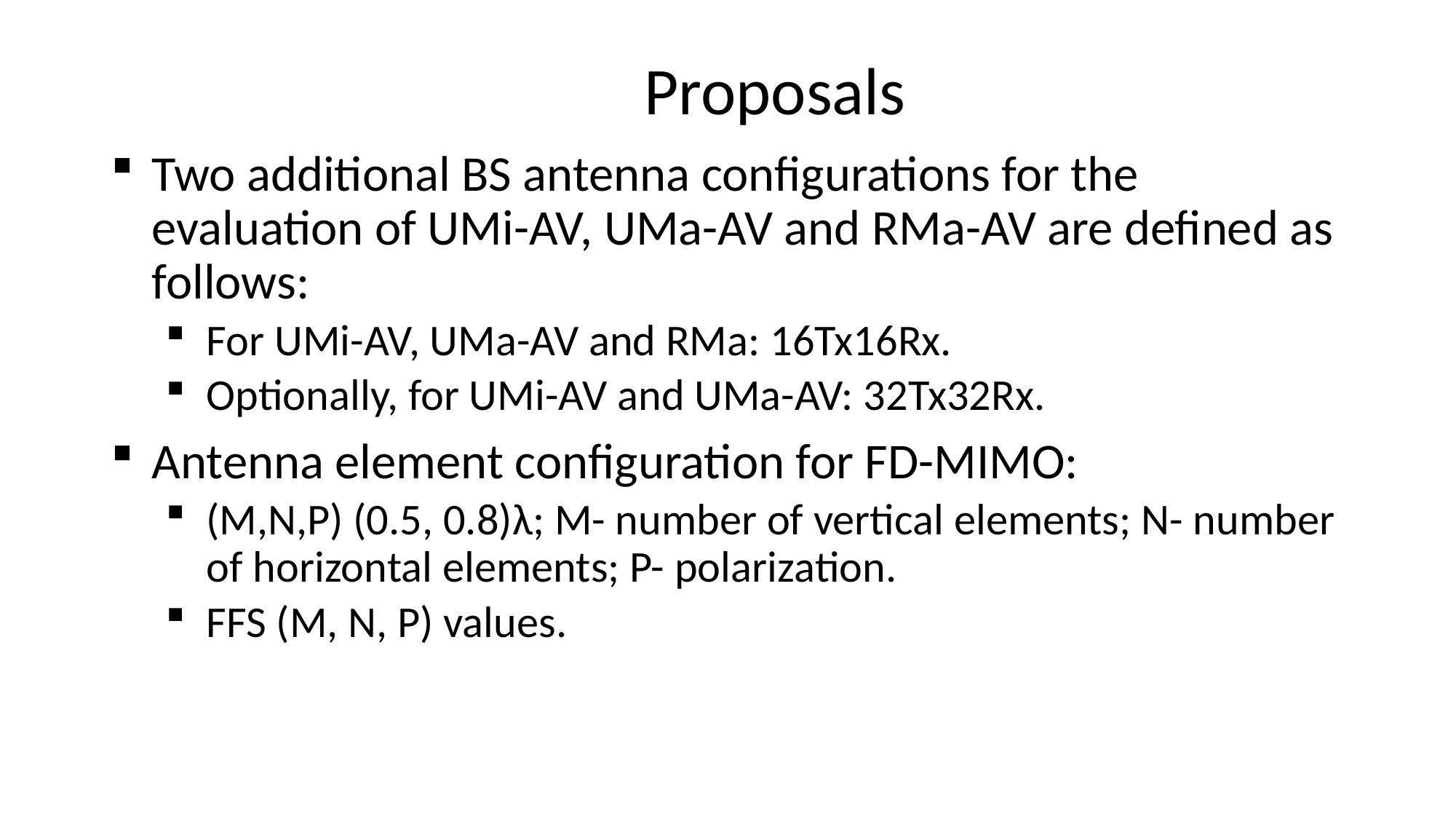

# Proposals
Two additional BS antenna configurations for the evaluation of UMi-AV, UMa-AV and RMa-AV are defined as follows:
For UMi-AV, UMa-AV and RMa: 16Tx16Rx.
Optionally, for UMi-AV and UMa-AV: 32Tx32Rx.
Antenna element configuration for FD-MIMO:
(M,N,P) (0.5, 0.8)λ; M- number of vertical elements; N- number of horizontal elements; P- polarization.
FFS (M, N, P) values.